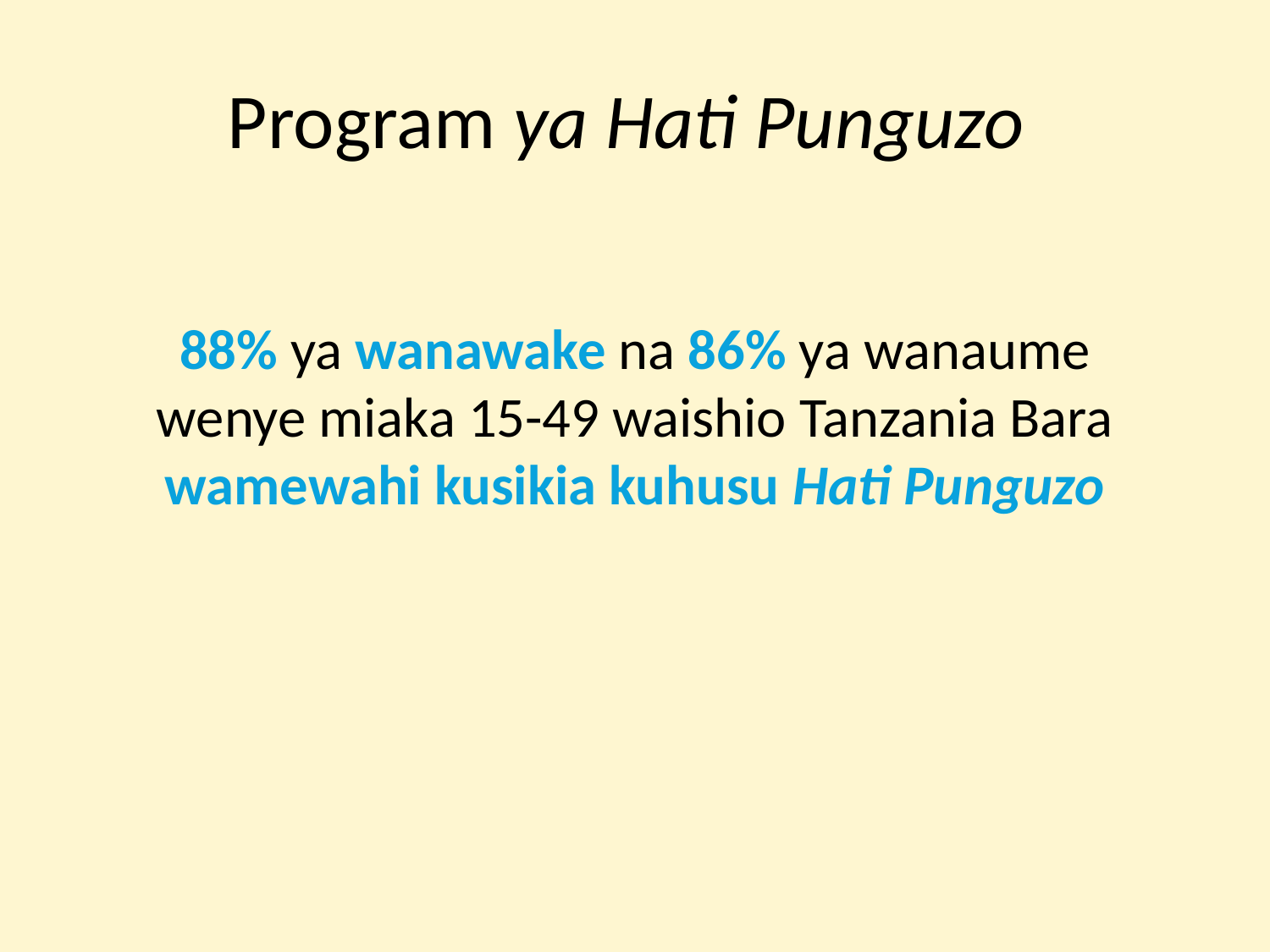

# Program ya Hati Punguzo
88% ya wanawake na 86% ya wanaume wenye miaka 15-49 waishio Tanzania Bara wamewahi kusikia kuhusu Hati Punguzo